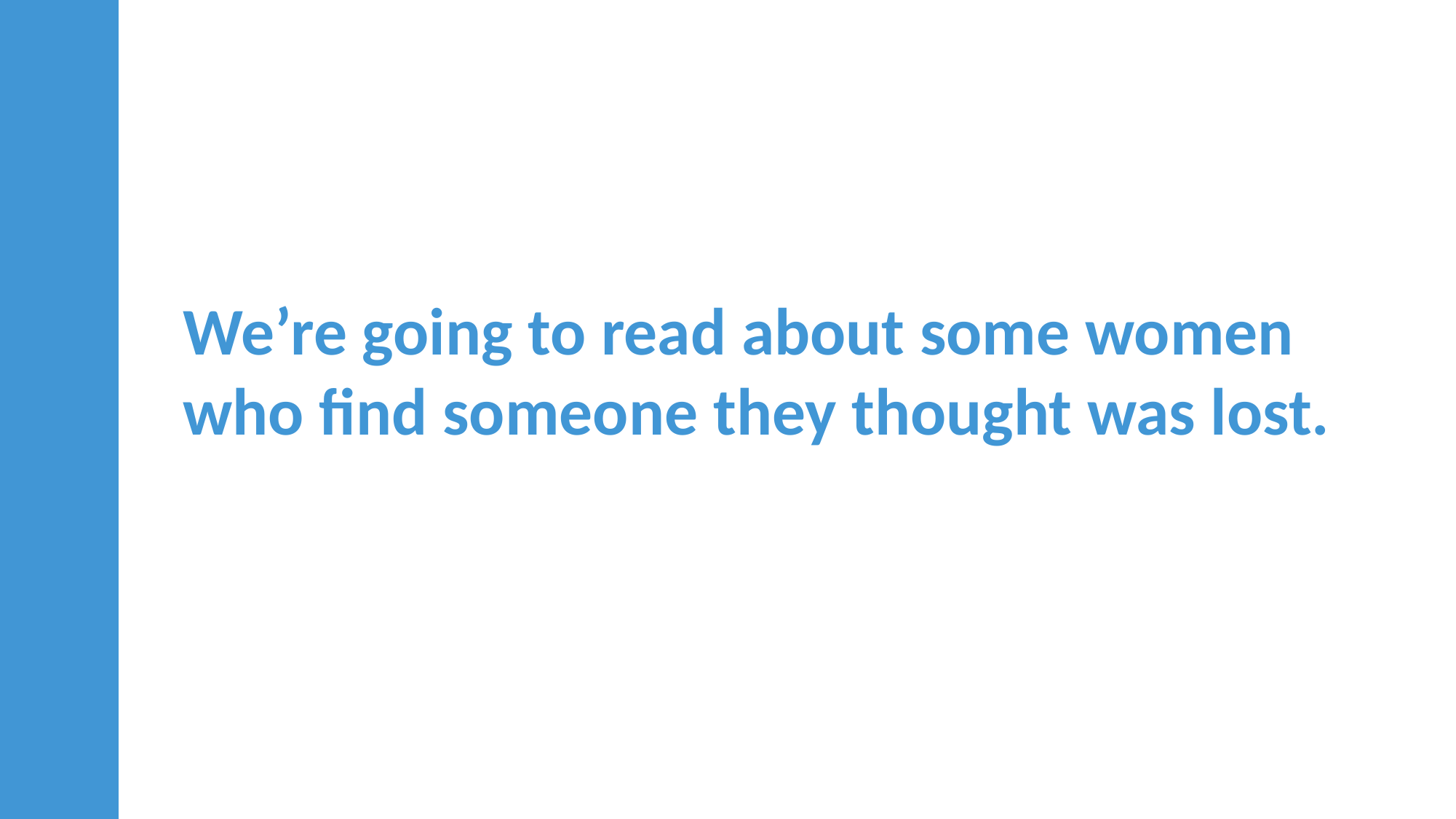

We’re going to read about some women who find someone they thought was lost.